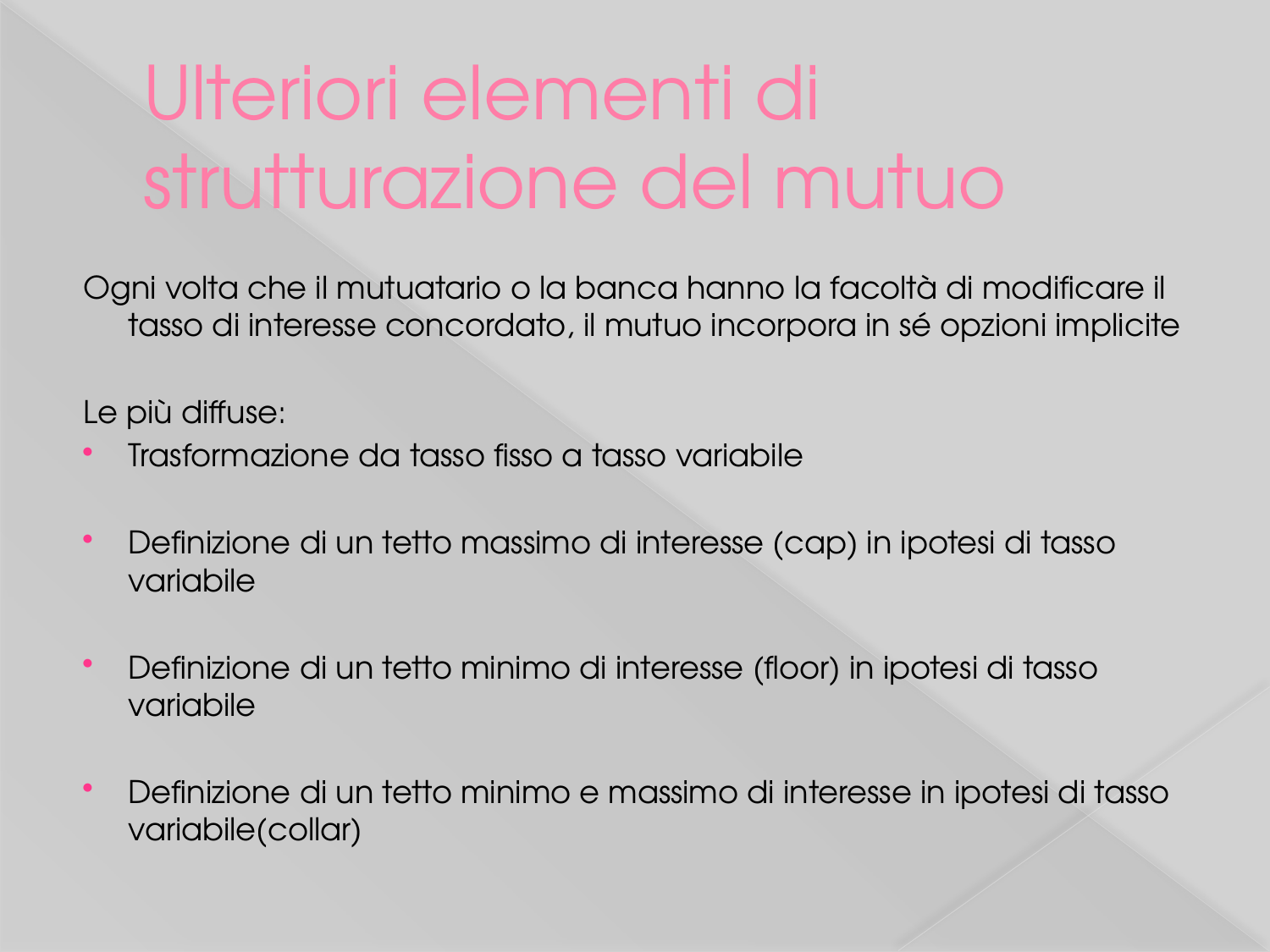

# Ulteriori elementi di strutturazione del mutuo
Ogni volta che il mutuatario o la banca hanno la facoltà di modificare il tasso di interesse concordato, il mutuo incorpora in sé opzioni implicite

Le più diffuse:
Trasformazione da tasso fisso a tasso variabile

Definizione di un tetto massimo di interesse (cap) in ipotesi di tasso variabile

Definizione di un tetto minimo di interesse (floor) in ipotesi di tasso variabile

Definizione di un tetto minimo e massimo di interesse in ipotesi di tasso variabile(collar)